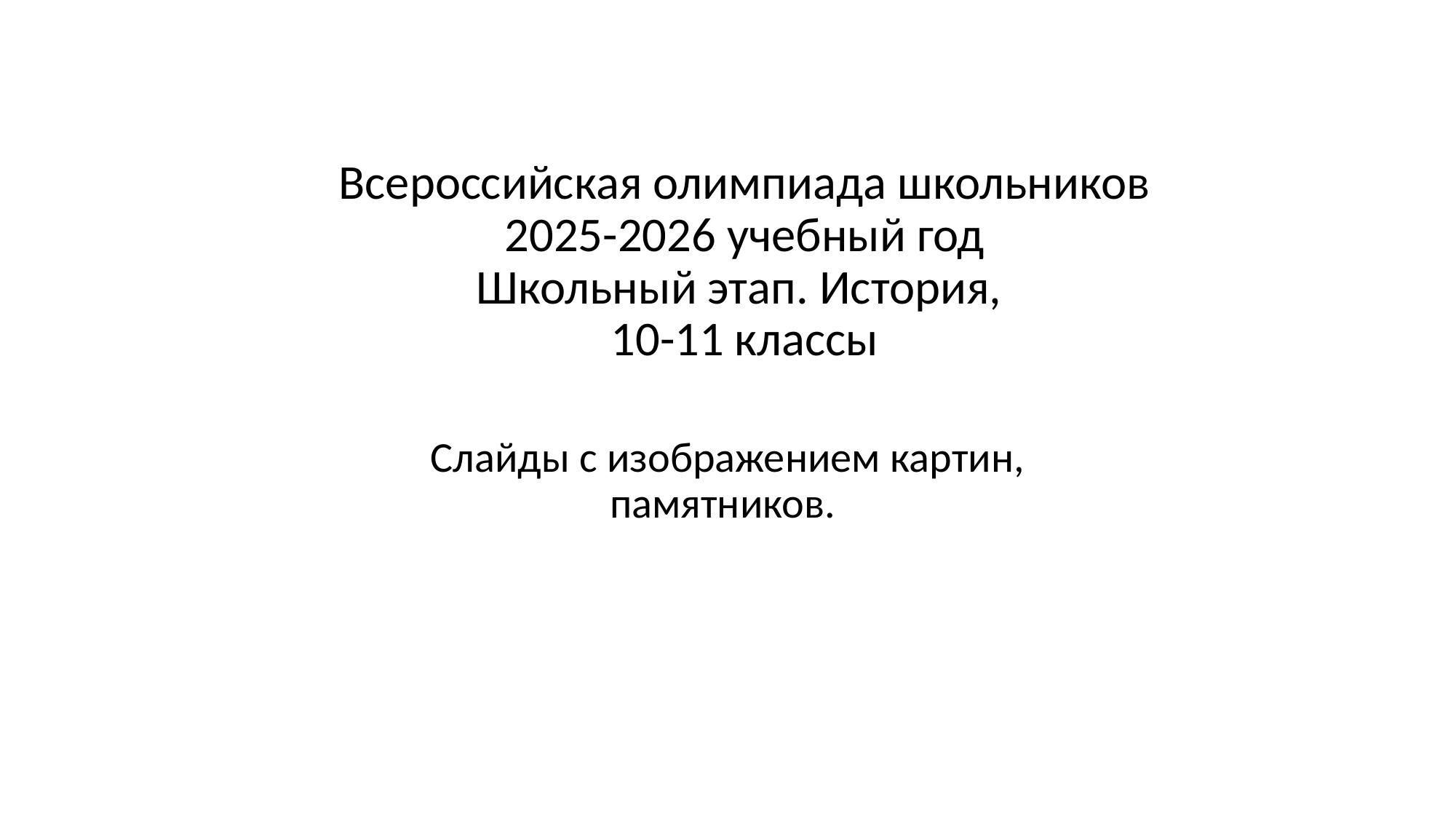

# Всероссийская олимпиада школьников 2025-2026 учебный год Школьный этап. История, 10-11 классы
Слайды с изображением картин, памятников.